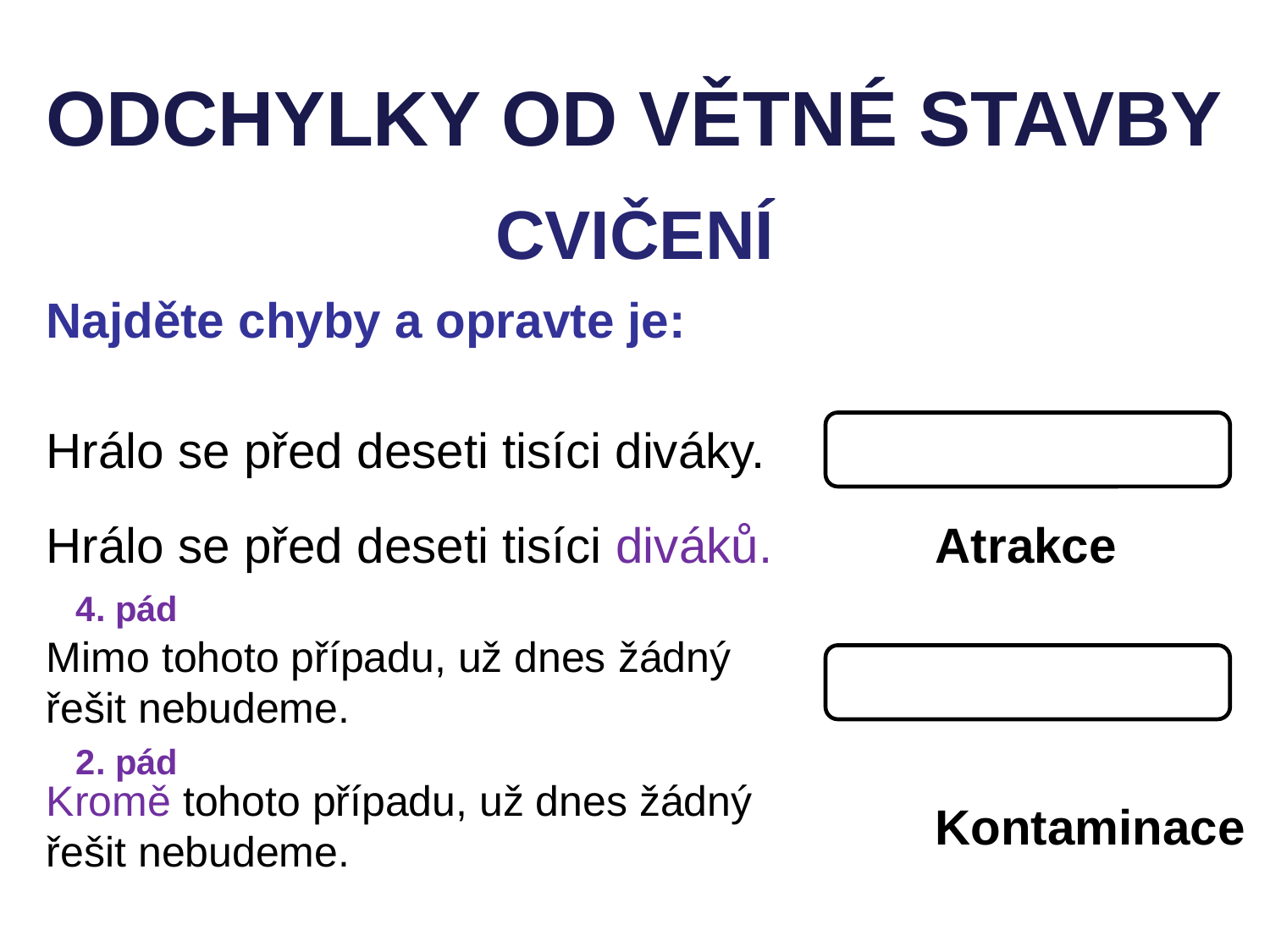

ODCHYLKY OD VĚTNÉ STAVBY
CVIČENÍ
Najděte chyby a opravte je:
Hrálo se před deseti tisíci diváky.

Hrálo se před deseti tisíci diváků.		Atrakce
4. pád
Mimo tohoto případu, už dnes žádný řešit nebudeme.

2. pád
Kromě tohoto případu, už dnes žádný řešit nebudeme.
							Kontaminace